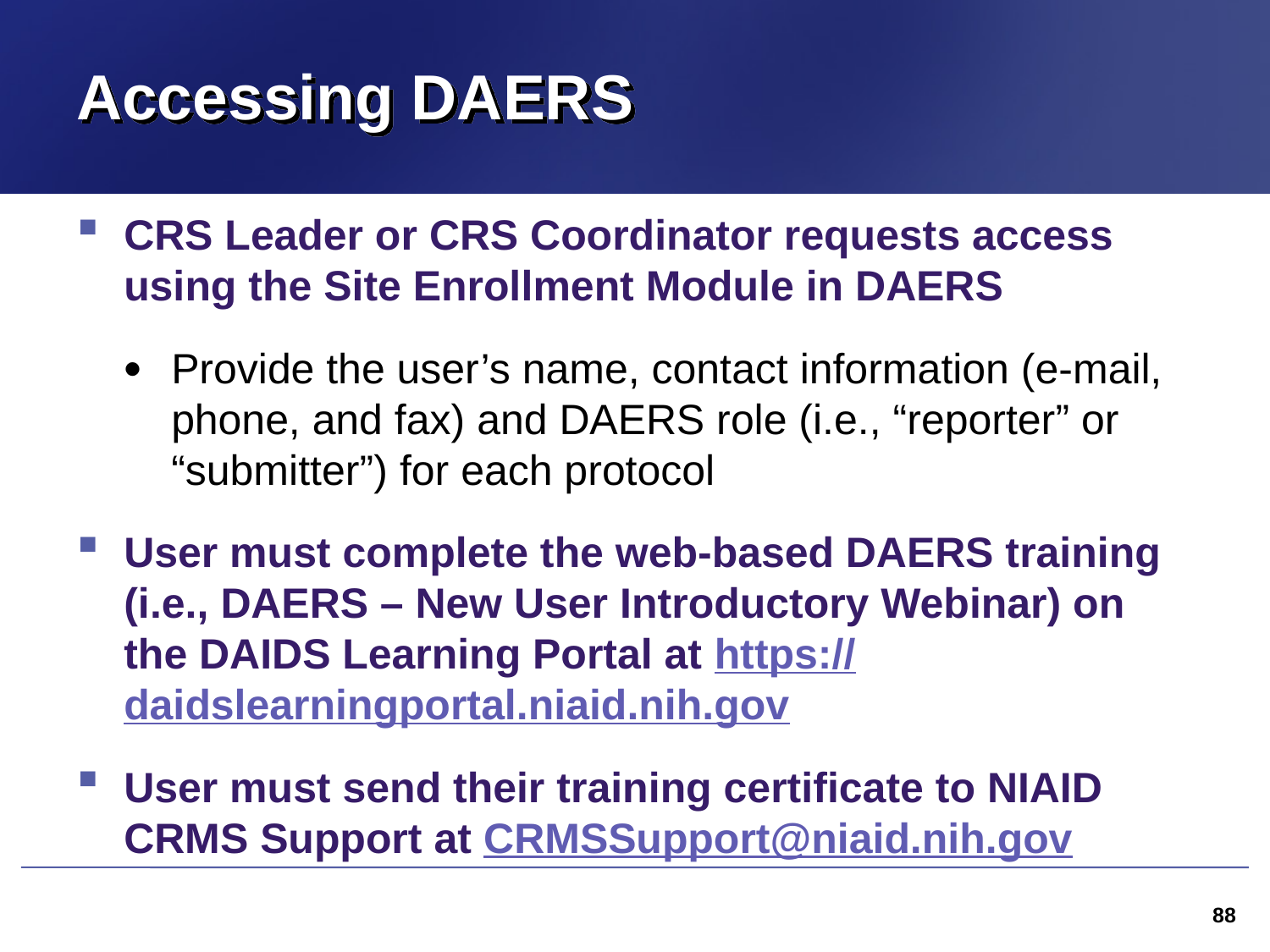

# Accessing DAERS
CRS Leader or CRS Coordinator requests access using the Site Enrollment Module in DAERS
Provide the user’s name, contact information (e-mail, phone, and fax) and DAERS role (i.e., “reporter” or “submitter”) for each protocol
User must complete the web-based DAERS training (i.e., DAERS – New User Introductory Webinar) on the DAIDS Learning Portal at https://daidslearningportal.niaid.nih.gov
User must send their training certificate to NIAID CRMS Support at CRMSSupport@niaid.nih.gov
88